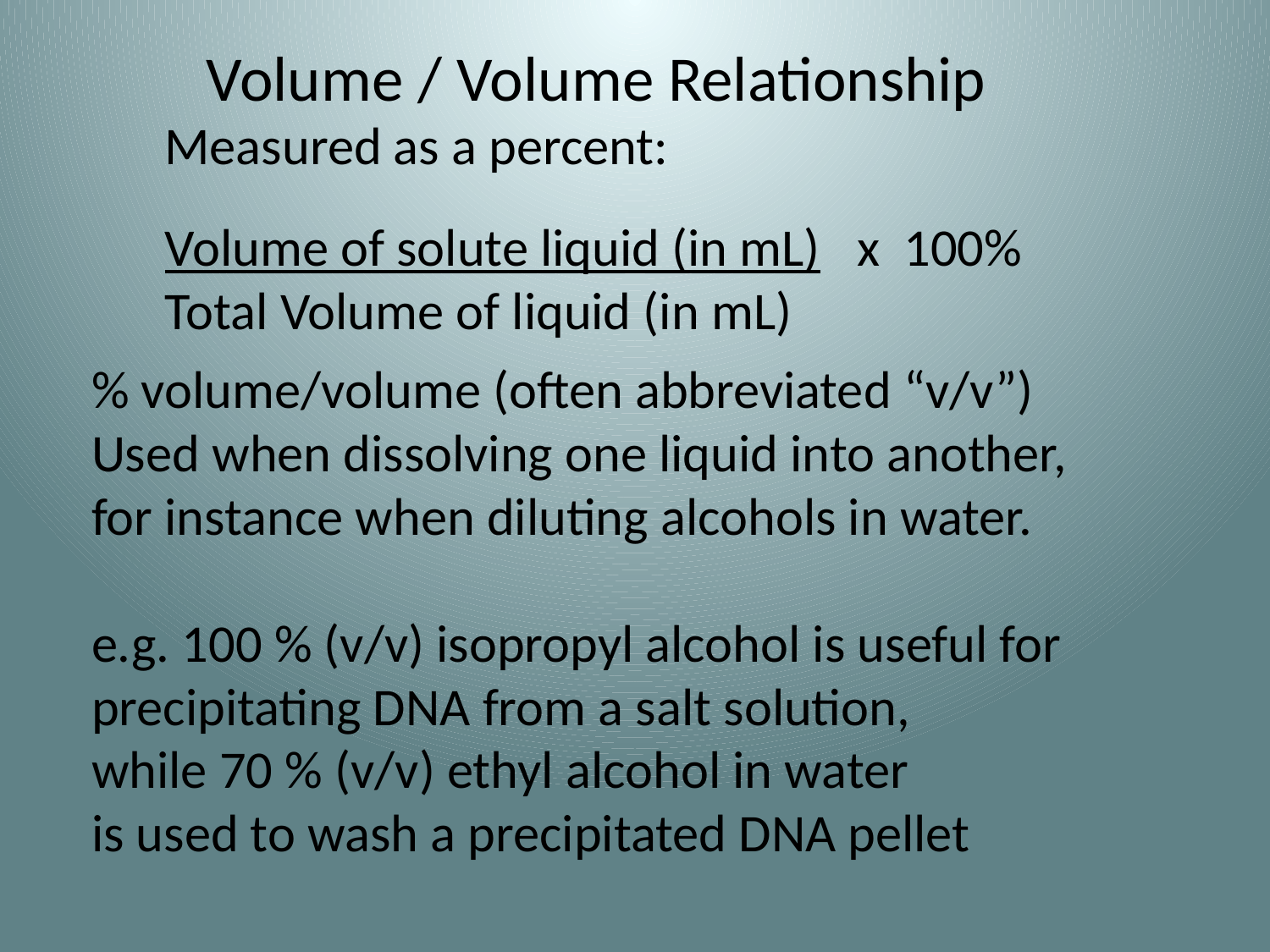

Volume / Volume Relationship
Measured as a percent:

Volume of solute liquid (in mL)   x  100%
Total Volume of liquid (in mL)
% volume/volume (often abbreviated “v/v”)
Used when dissolving one liquid into another,
for instance when diluting alcohols in water.

e.g. 100 % (v/v) isopropyl alcohol is useful for
precipitating DNA from a salt solution,
while 70 % (v/v) ethyl alcohol in water
is used to wash a precipitated DNA pellet